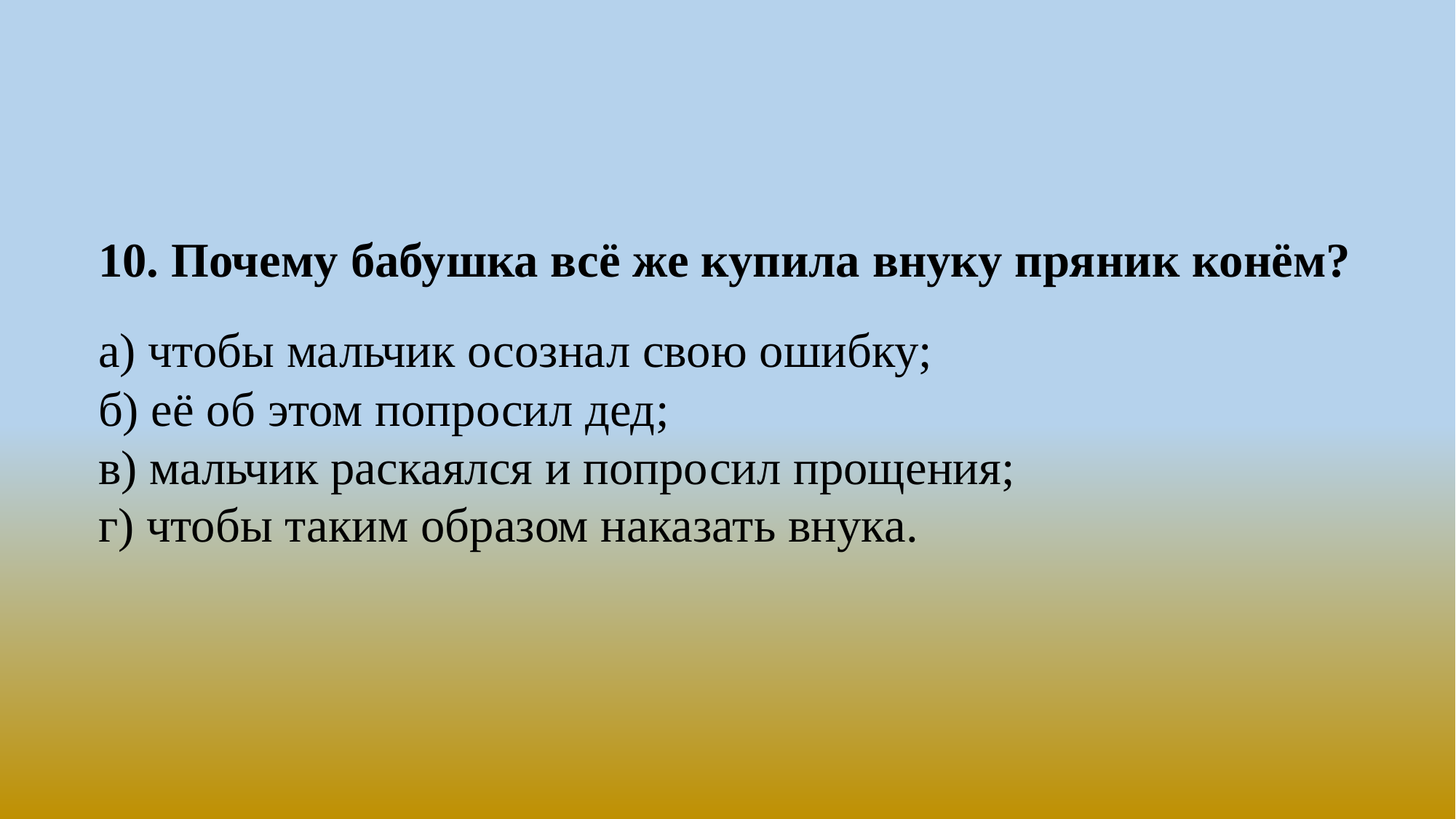

10. Почему бабушка всё же купила внуку пряник конём?

а) чтобы мальчик осознал свою ошибку;
б) её об этом попросил дед;
в) мальчик раскаялся и попросил прощения;
г) чтобы таким образом наказать внука.